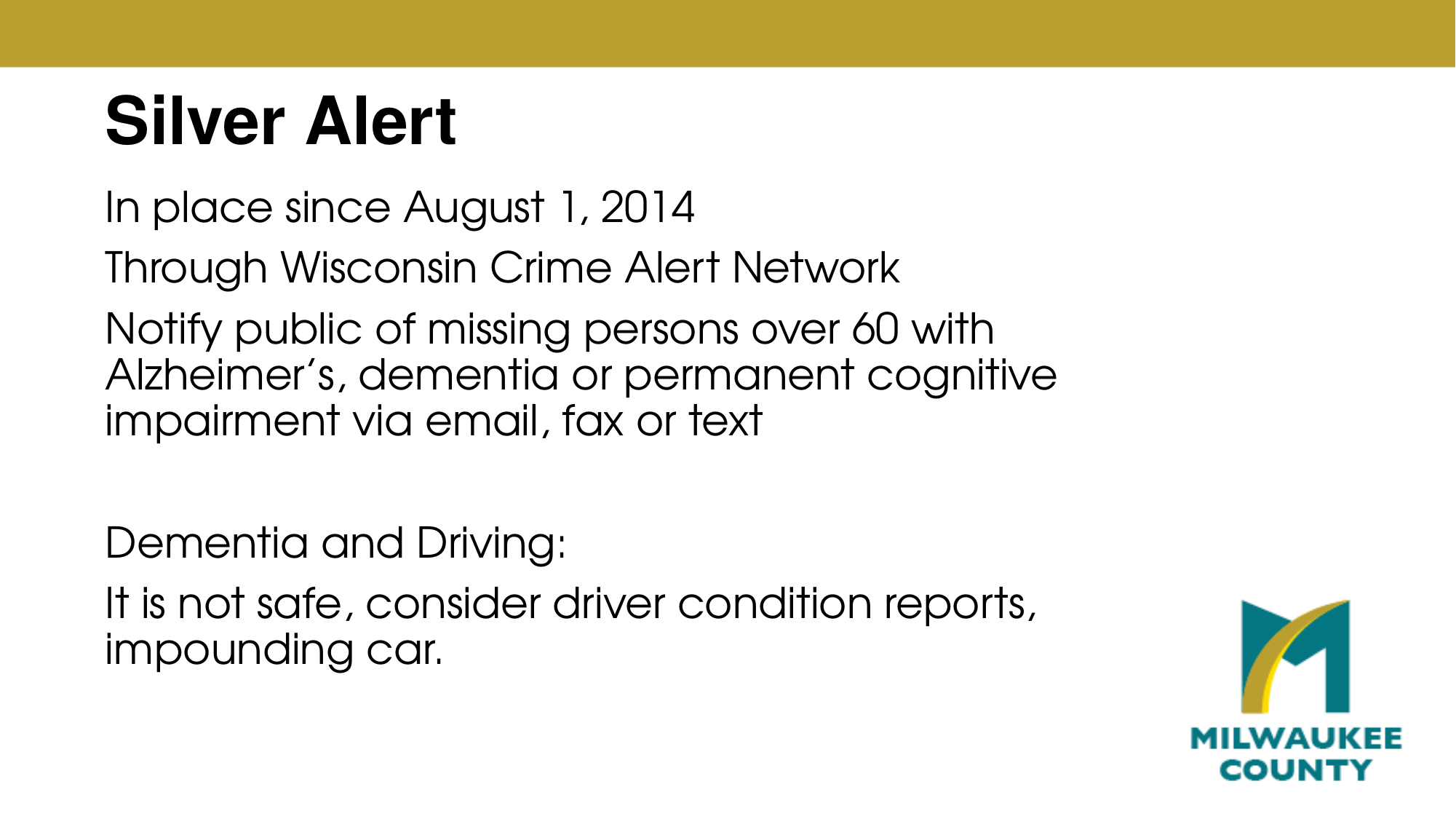

# Silver Alert
In place since August 1, 2014
Through Wisconsin Crime Alert Network
Notify public of missing persons over 60 with Alzheimer’s, dementia or permanent cognitive impairment via email, fax or text

Dementia and Driving:
It is not safe, consider driver condition reports, impounding car.